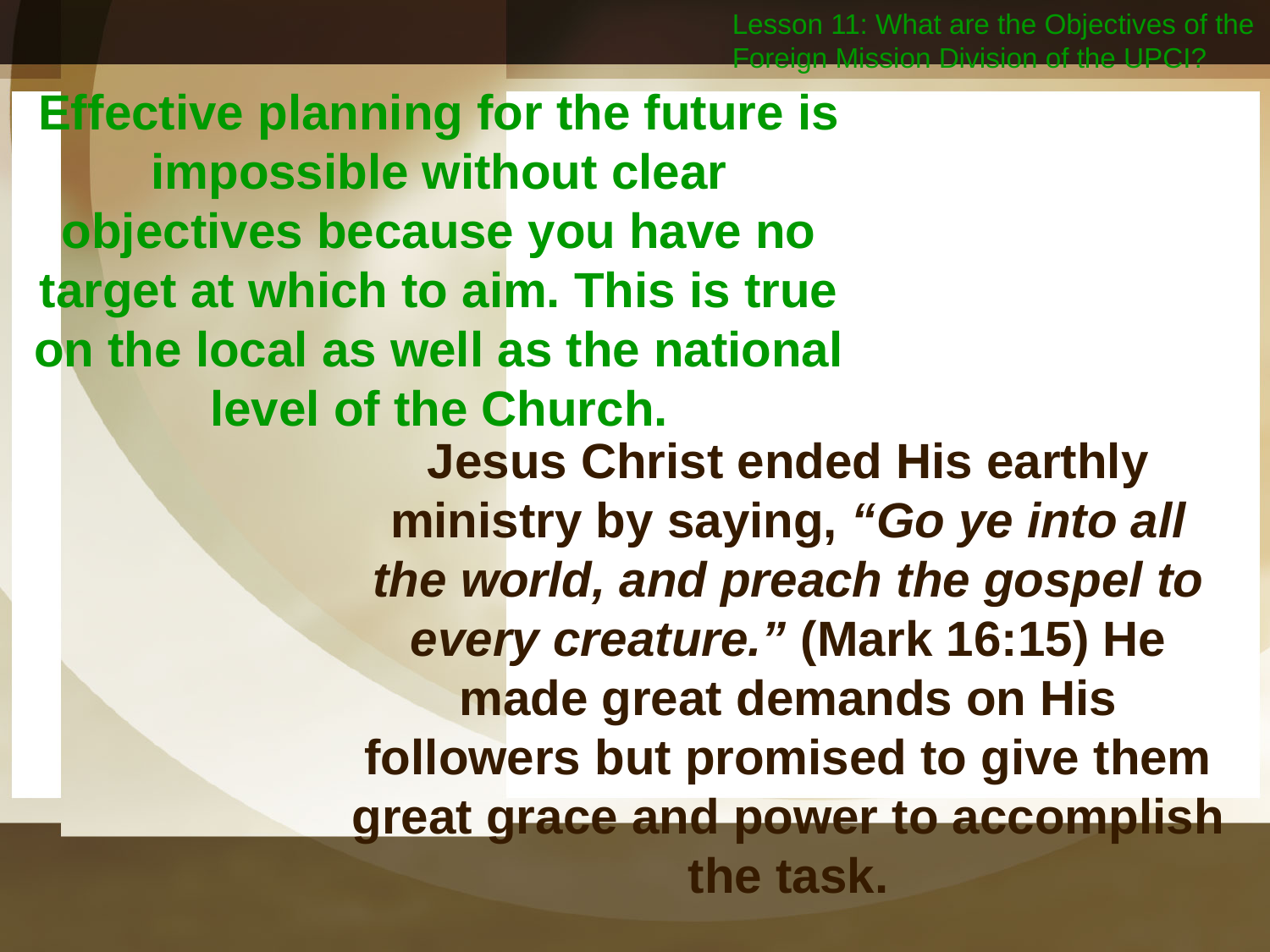

Lesson 11: What are the Objectives of the Foreign Mission Division of the UPCI?
Effective planning for the future is impossible without clear objectives because you have no target at which to aim. This is true on the local as well as the national level of the Church.
Jesus Christ ended His earthly ministry by saying, “Go ye into all the world, and preach the gospel to every creature.” (Mark 16:15) He made great demands on His followers but promised to give them great grace and power to accomplish the task.